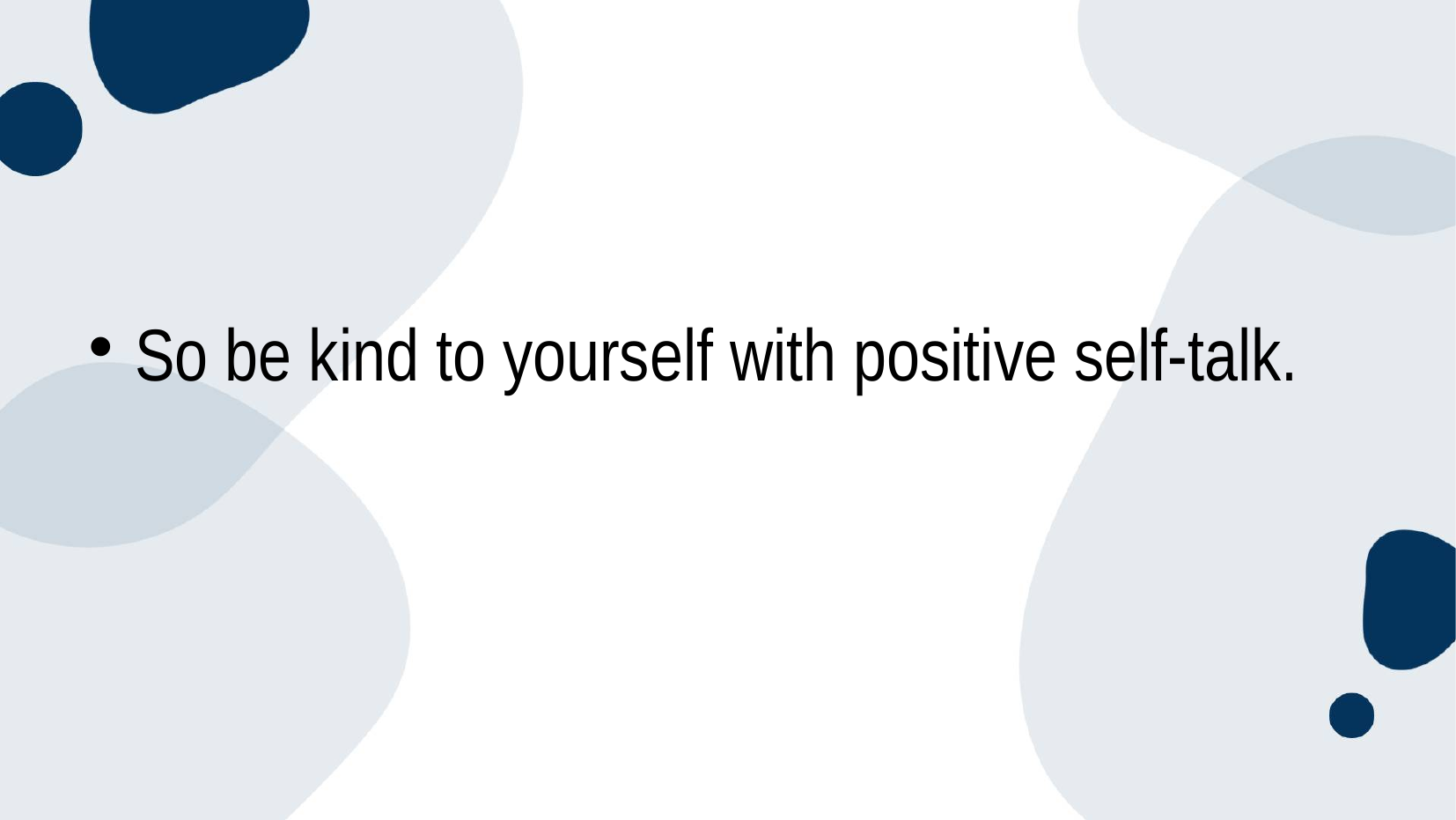

#
So be kind to yourself with positive self-talk.